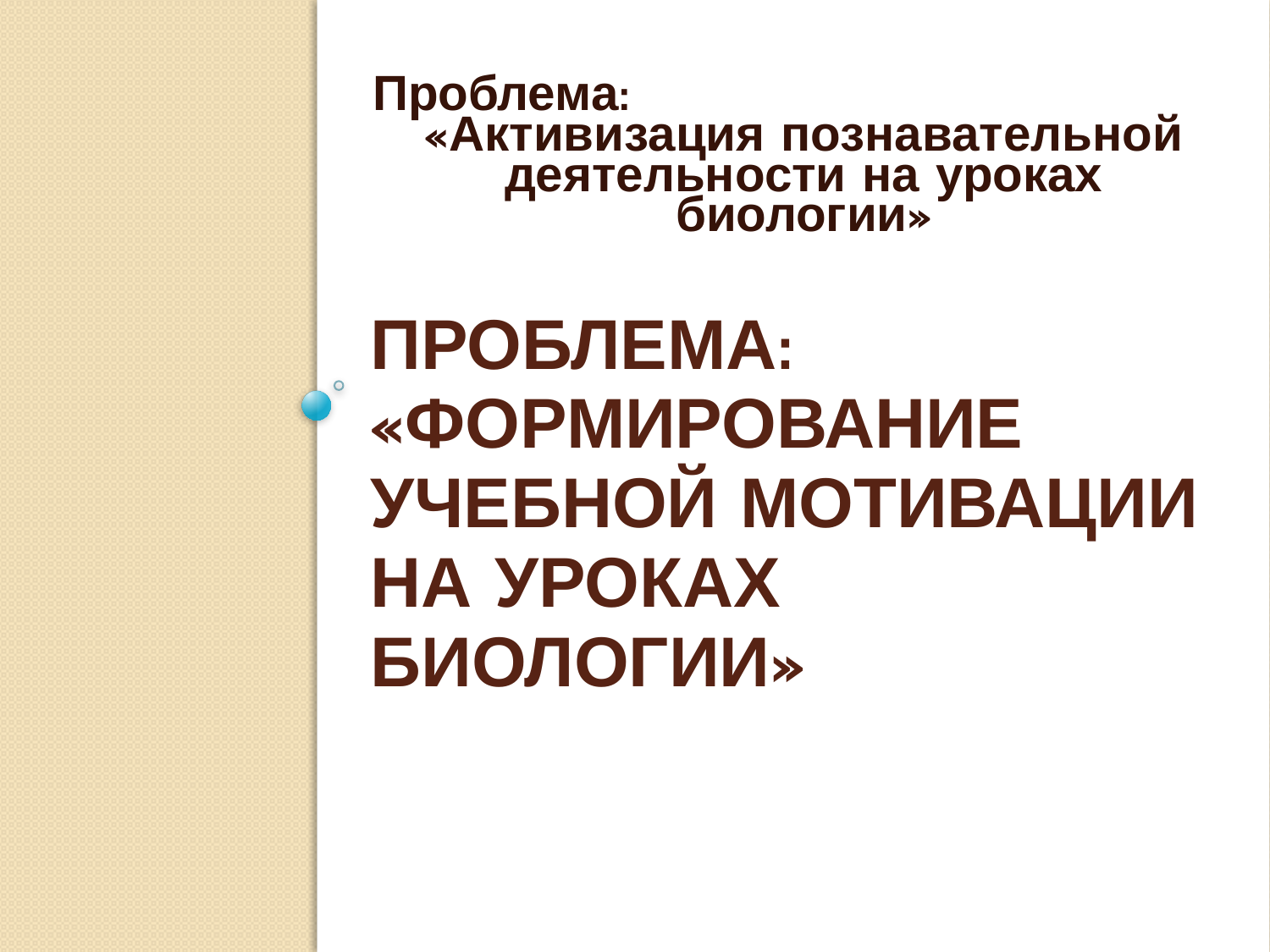

Проблема:
«Активизация познавательной деятельности на уроках биологии»
# Проблема: «Формирование учебной мотивации на уроках биологии»